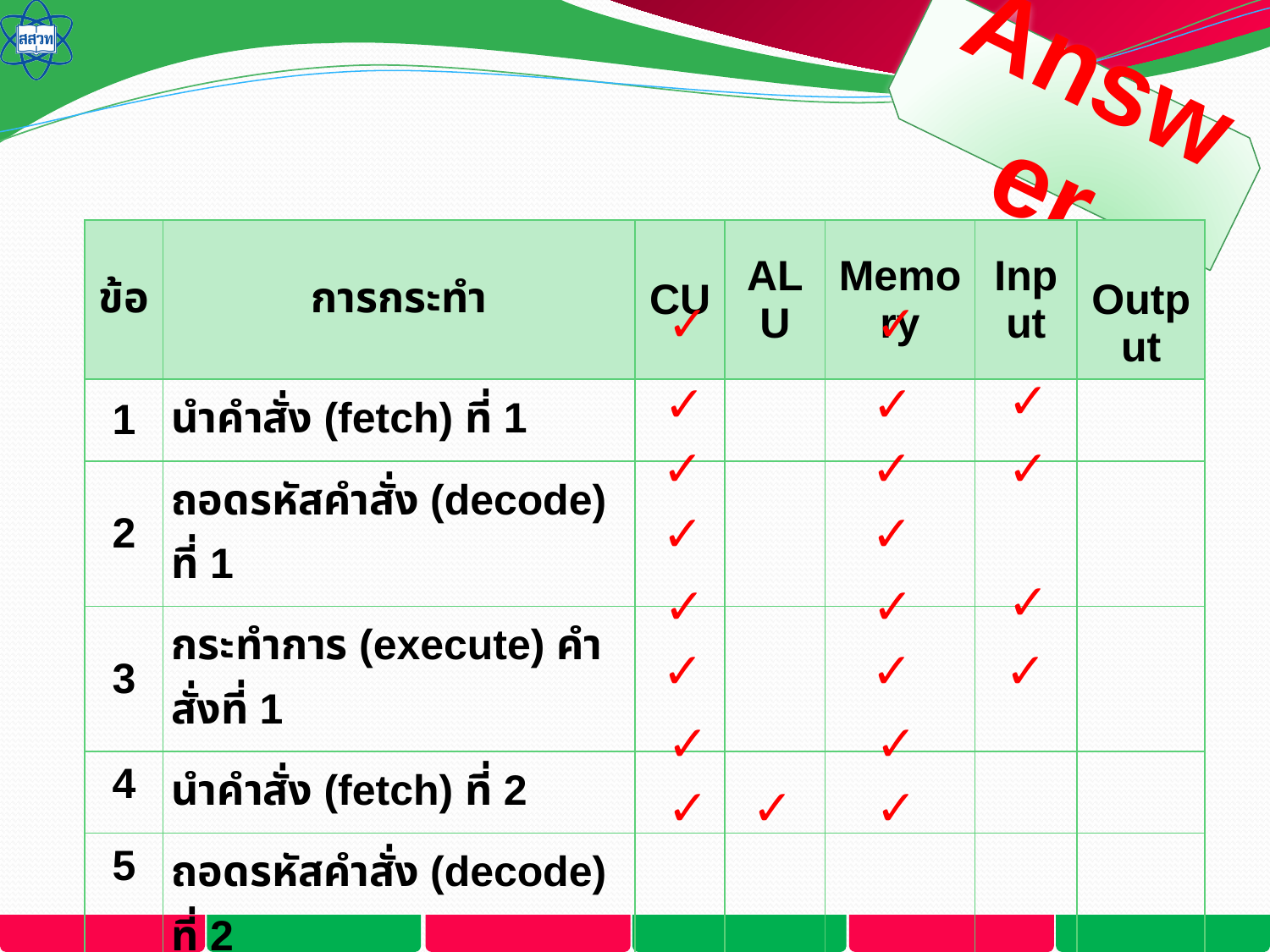

Answer
| ข้อ | การกระทำ | CU | ALU | Memory | Input | Output |
| --- | --- | --- | --- | --- | --- | --- |
| 1 | นำคำสั่ง (fetch) ที่ 1 |  |  |  |  |  |
| 2 | ถอดรหัสคำสั่ง (decode) ที่ 1 |  |  |  |  |  |
| 3 | กระทำการ (execute) คำสั่งที่ 1 |  |  |  |  |  |
| 4 | นำคำสั่ง (fetch) ที่ 2 |  |  |  |  |  |
| 5 | ถอดรหัสคำสั่ง (decode) ที่ 2 |  |  |  |  |  |
| 6 | กระทำการ (execute) คำสั่งที่ 2 |  |  |  |  |  |
| 7 | นำคำสั่ง (fetch) ที่ 3 |  |  |  |  |  |
| 8 | ถอดรหัสคำสั่ง (decode) ที่ 3 |  |  |  |  |  |
✓
✓
✓
✓
✓
✓
✓
✓
✓
✓
✓
✓
✓
✓
✓
✓
✓
✓
✓
✓
✓